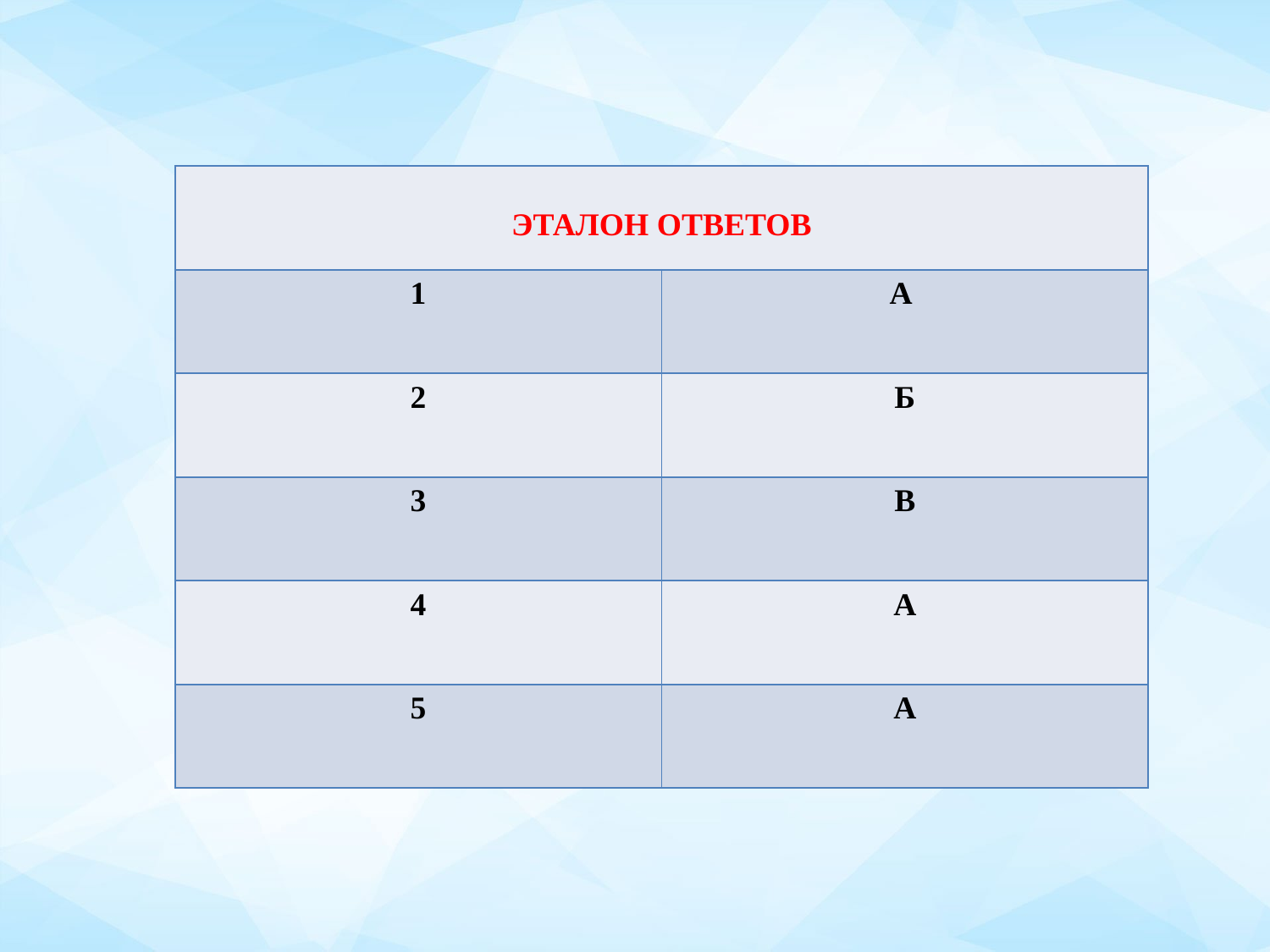

| ЭТАЛОН ОТВЕТОВ |  |
| --- | --- |
| 1 | А |
| 2 | Б |
| 3 | В |
| 4 | А |
| 5 | А |